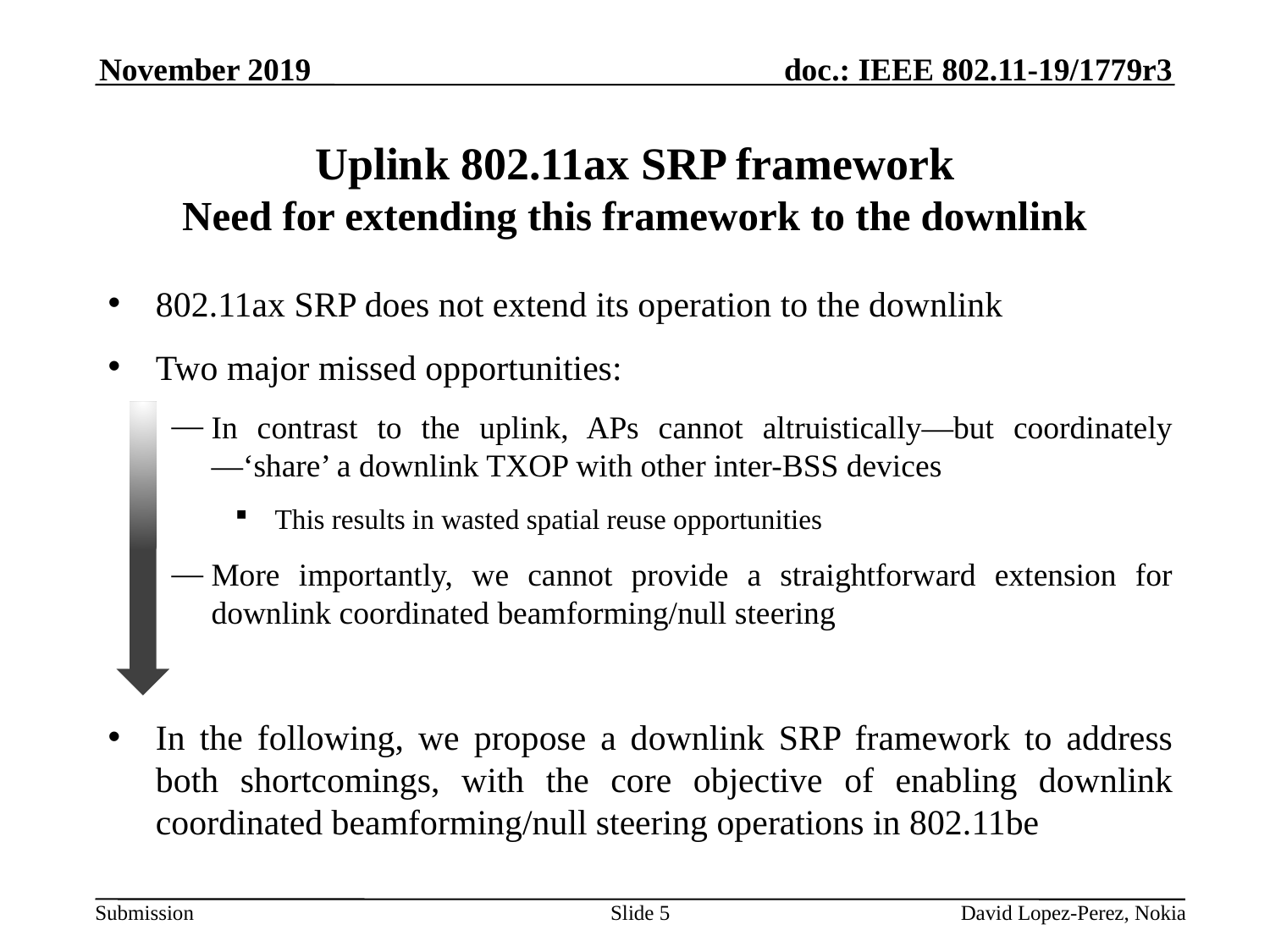

November 2019
# Uplink 802.11ax SRP framework Need for extending this framework to the downlink
802.11ax SRP does not extend its operation to the downlink
Two major missed opportunities:
In contrast to the uplink, APs cannot altruistically—but coordinately—‘share’ a downlink TXOP with other inter-BSS devices
This results in wasted spatial reuse opportunities
More importantly, we cannot provide a straightforward extension for downlink coordinated beamforming/null steering

In the following, we propose a downlink SRP framework to address both shortcomings, with the core objective of enabling downlink coordinated beamforming/null steering operations in 802.11be

Slide 5
 David Lopez-Perez, Nokia